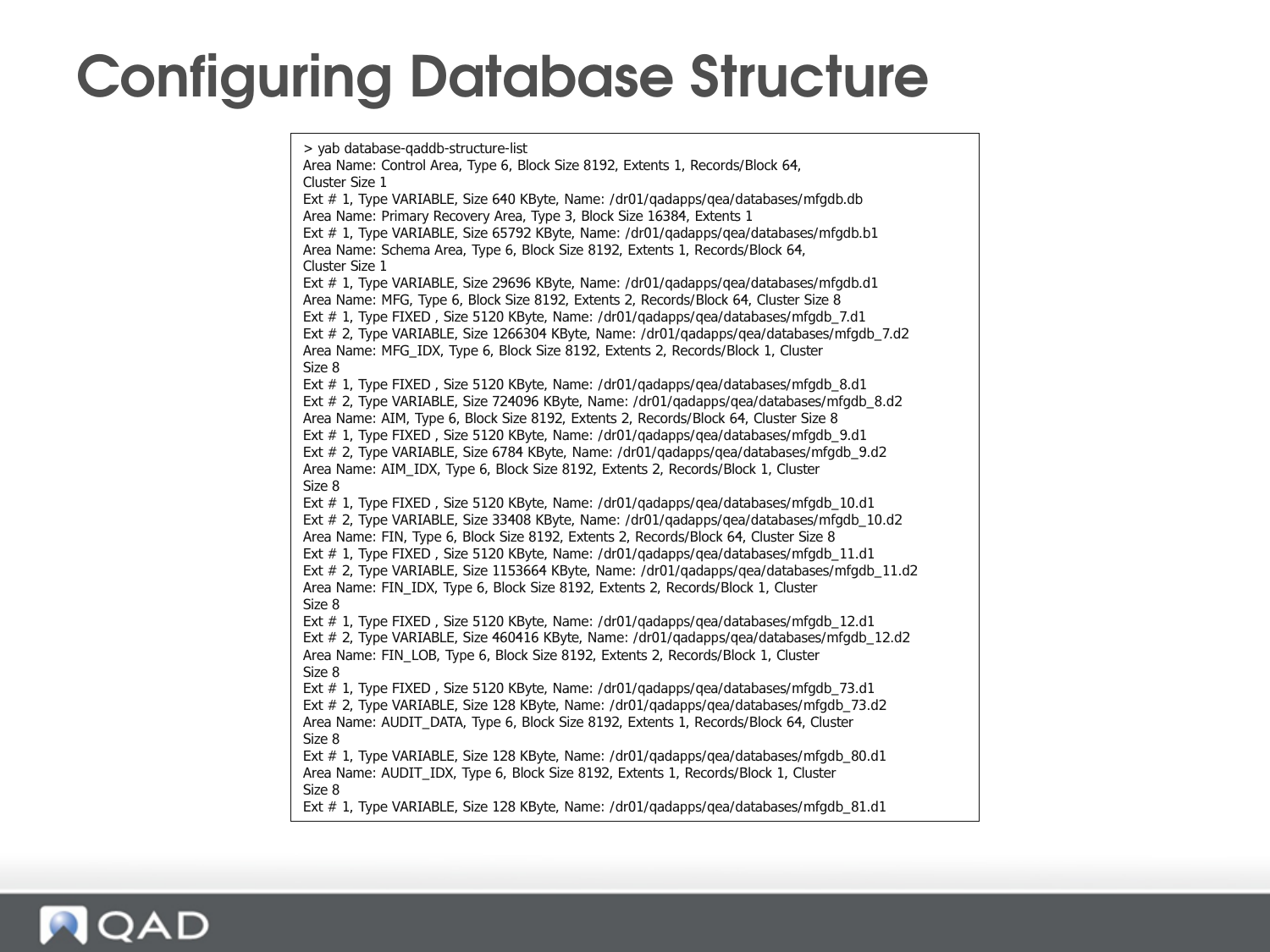

# Configuring Database Structure
> yab database-qaddb-structure-list
Area Name: Control Area, Type 6, Block Size 8192, Extents 1, Records/Block 64,
Cluster Size 1
Ext # 1, Type VARIABLE, Size 640 KByte, Name: /dr01/qadapps/qea/databases/mfgdb.db
Area Name: Primary Recovery Area, Type 3, Block Size 16384, Extents 1
Ext # 1, Type VARIABLE, Size 65792 KByte, Name: /dr01/qadapps/qea/databases/mfgdb.b1
Area Name: Schema Area, Type 6, Block Size 8192, Extents 1, Records/Block 64,
Cluster Size 1
Ext # 1, Type VARIABLE, Size 29696 KByte, Name: /dr01/qadapps/qea/databases/mfgdb.d1
Area Name: MFG, Type 6, Block Size 8192, Extents 2, Records/Block 64, Cluster Size 8
Ext # 1, Type FIXED , Size 5120 KByte, Name: /dr01/qadapps/qea/databases/mfgdb_7.d1
Ext # 2, Type VARIABLE, Size 1266304 KByte, Name: /dr01/qadapps/qea/databases/mfgdb_7.d2
Area Name: MFG_IDX, Type 6, Block Size 8192, Extents 2, Records/Block 1, Cluster
Size 8
Ext # 1, Type FIXED , Size 5120 KByte, Name: /dr01/qadapps/qea/databases/mfgdb_8.d1
Ext # 2, Type VARIABLE, Size 724096 KByte, Name: /dr01/qadapps/qea/databases/mfgdb_8.d2
Area Name: AIM, Type 6, Block Size 8192, Extents 2, Records/Block 64, Cluster Size 8
Ext # 1, Type FIXED , Size 5120 KByte, Name: /dr01/qadapps/qea/databases/mfgdb_9.d1
Ext # 2, Type VARIABLE, Size 6784 KByte, Name: /dr01/qadapps/qea/databases/mfgdb_9.d2
Area Name: AIM_IDX, Type 6, Block Size 8192, Extents 2, Records/Block 1, Cluster
Size 8
Ext # 1, Type FIXED , Size 5120 KByte, Name: /dr01/qadapps/qea/databases/mfgdb_10.d1
Ext # 2, Type VARIABLE, Size 33408 KByte, Name: /dr01/qadapps/qea/databases/mfgdb_10.d2
Area Name: FIN, Type 6, Block Size 8192, Extents 2, Records/Block 64, Cluster Size 8
Ext # 1, Type FIXED , Size 5120 KByte, Name: /dr01/qadapps/qea/databases/mfgdb_11.d1
Ext # 2, Type VARIABLE, Size 1153664 KByte, Name: /dr01/qadapps/qea/databases/mfgdb_11.d2
Area Name: FIN_IDX, Type 6, Block Size 8192, Extents 2, Records/Block 1, Cluster
Size 8
Ext # 1, Type FIXED , Size 5120 KByte, Name: /dr01/qadapps/qea/databases/mfgdb_12.d1
Ext # 2, Type VARIABLE, Size 460416 KByte, Name: /dr01/qadapps/qea/databases/mfgdb_12.d2
Area Name: FIN_LOB, Type 6, Block Size 8192, Extents 2, Records/Block 1, Cluster
Size 8
Ext # 1, Type FIXED , Size 5120 KByte, Name: /dr01/qadapps/qea/databases/mfgdb_73.d1
Ext # 2, Type VARIABLE, Size 128 KByte, Name: /dr01/qadapps/qea/databases/mfgdb_73.d2
Area Name: AUDIT_DATA, Type 6, Block Size 8192, Extents 1, Records/Block 64, Cluster
Size 8
Ext # 1, Type VARIABLE, Size 128 KByte, Name: /dr01/qadapps/qea/databases/mfgdb_80.d1
Area Name: AUDIT_IDX, Type 6, Block Size 8192, Extents 1, Records/Block 1, Cluster
Size 8
Ext # 1, Type VARIABLE, Size 128 KByte, Name: /dr01/qadapps/qea/databases/mfgdb_81.d1